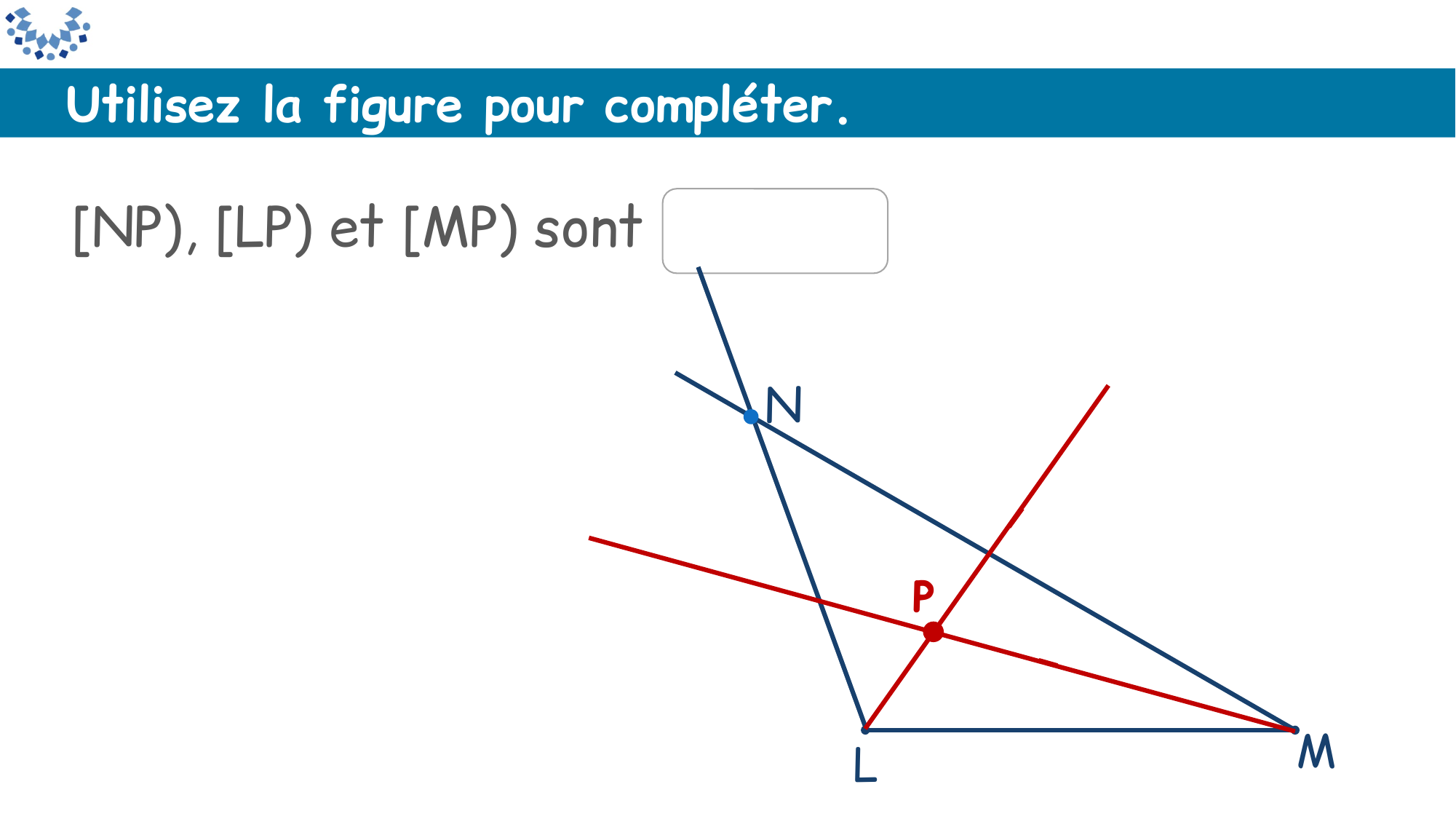

Utilisez la figure pour compléter.
[NP), [LP) et [MP) sont

N

L
M
P